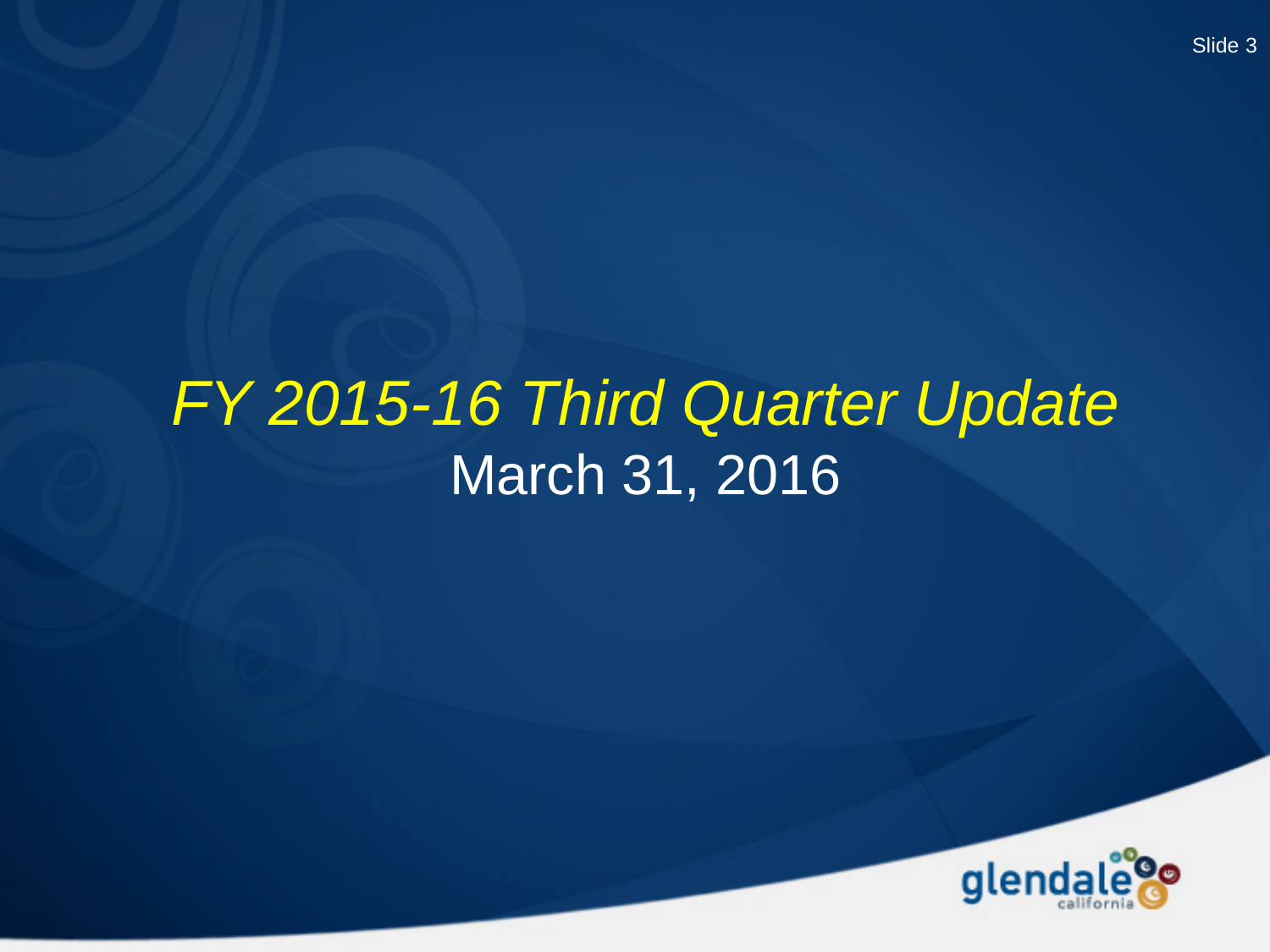

Slide 3

# FY 2015-16 Third Quarter Update March 31, 2016